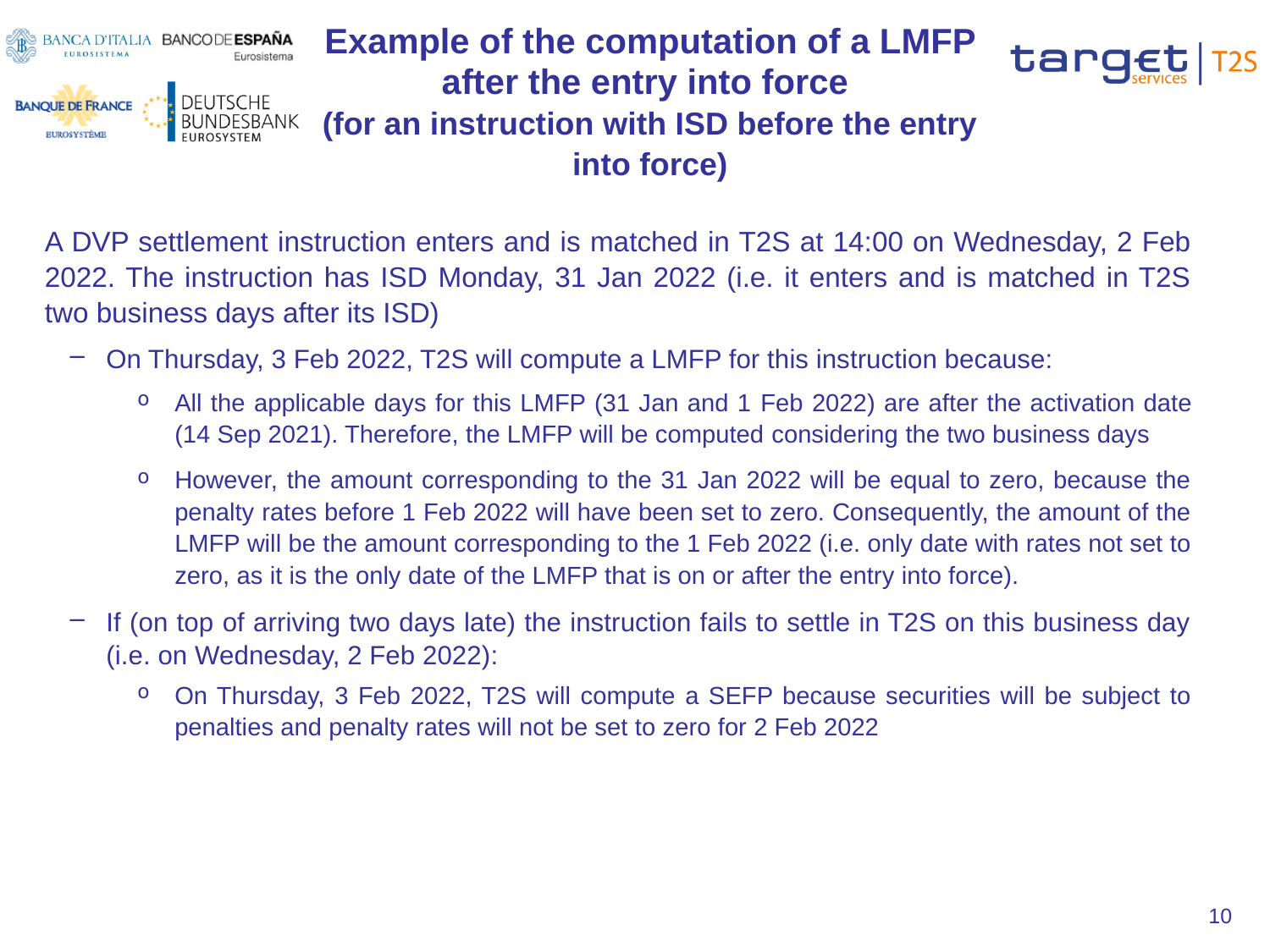

# Example of the computation of a LMFP after the entry into force (for an instruction with ISD before the entry into force)
A DVP settlement instruction enters and is matched in T2S at 14:00 on Wednesday, 2 Feb 2022. The instruction has ISD Monday, 31 Jan 2022 (i.e. it enters and is matched in T2S two business days after its ISD)
On Thursday, 3 Feb 2022, T2S will compute a LMFP for this instruction because:
All the applicable days for this LMFP (31 Jan and 1 Feb 2022) are after the activation date (14 Sep 2021). Therefore, the LMFP will be computed considering the two business days
However, the amount corresponding to the 31 Jan 2022 will be equal to zero, because the penalty rates before 1 Feb 2022 will have been set to zero. Consequently, the amount of the LMFP will be the amount corresponding to the 1 Feb 2022 (i.e. only date with rates not set to zero, as it is the only date of the LMFP that is on or after the entry into force).
If (on top of arriving two days late) the instruction fails to settle in T2S on this business day (i.e. on Wednesday, 2 Feb 2022):
On Thursday, 3 Feb 2022, T2S will compute a SEFP because securities will be subject to penalties and penalty rates will not be set to zero for 2 Feb 2022

10